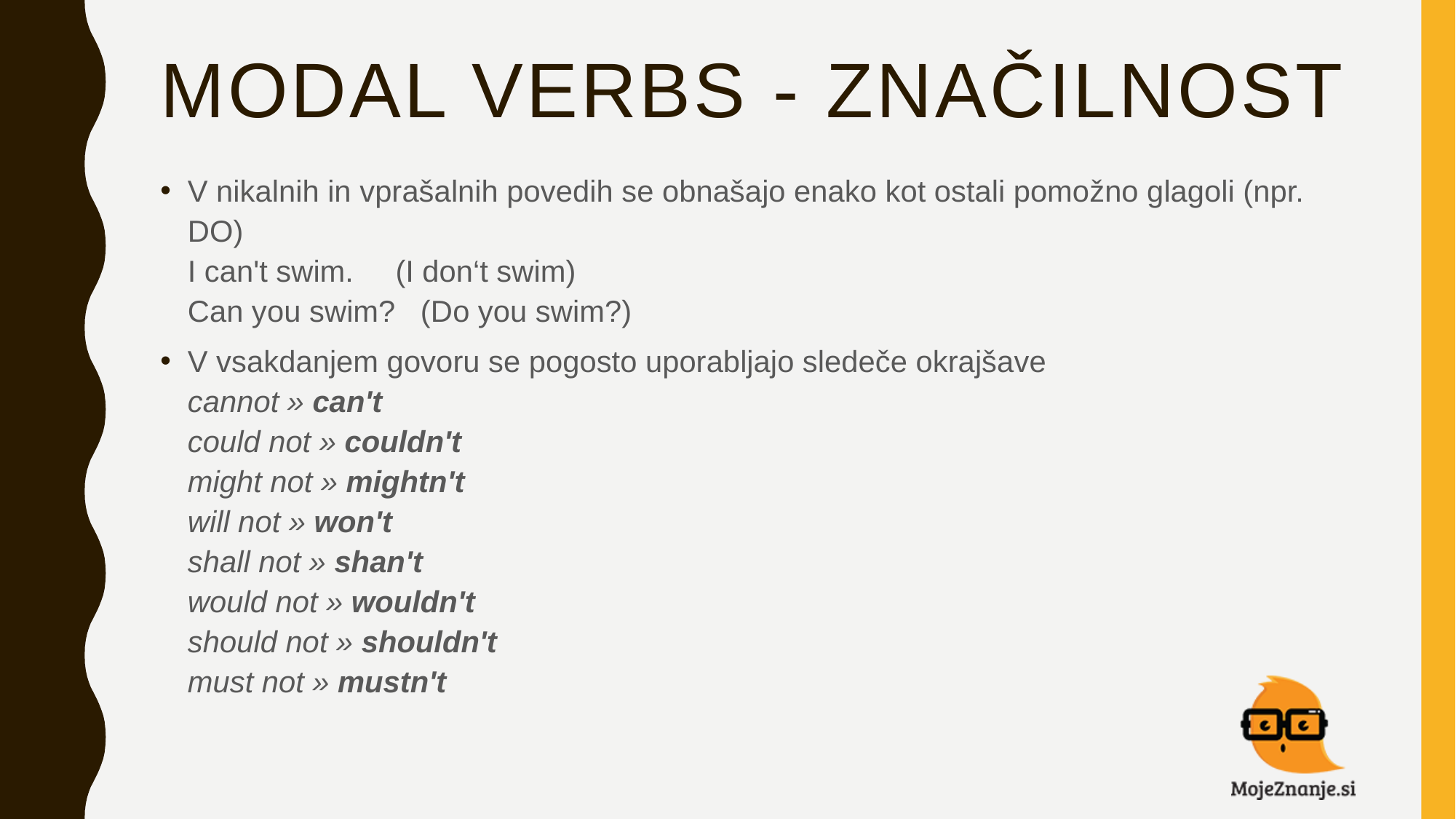

# MODAL VERBS - ZNAČILNOST
V nikalnih in vprašalnih povedih se obnašajo enako kot ostali pomožno glagoli (npr. DO)
I can't swim.     (I don‘t swim)
Can you swim?   (Do you swim?)
V vsakdanjem govoru se pogosto uporabljajo sledeče okrajšave
cannot » can't
could not » couldn't
might not » mightn't
will not » won't
shall not » shan't
would not » wouldn't
should not » shouldn't
must not » mustn't